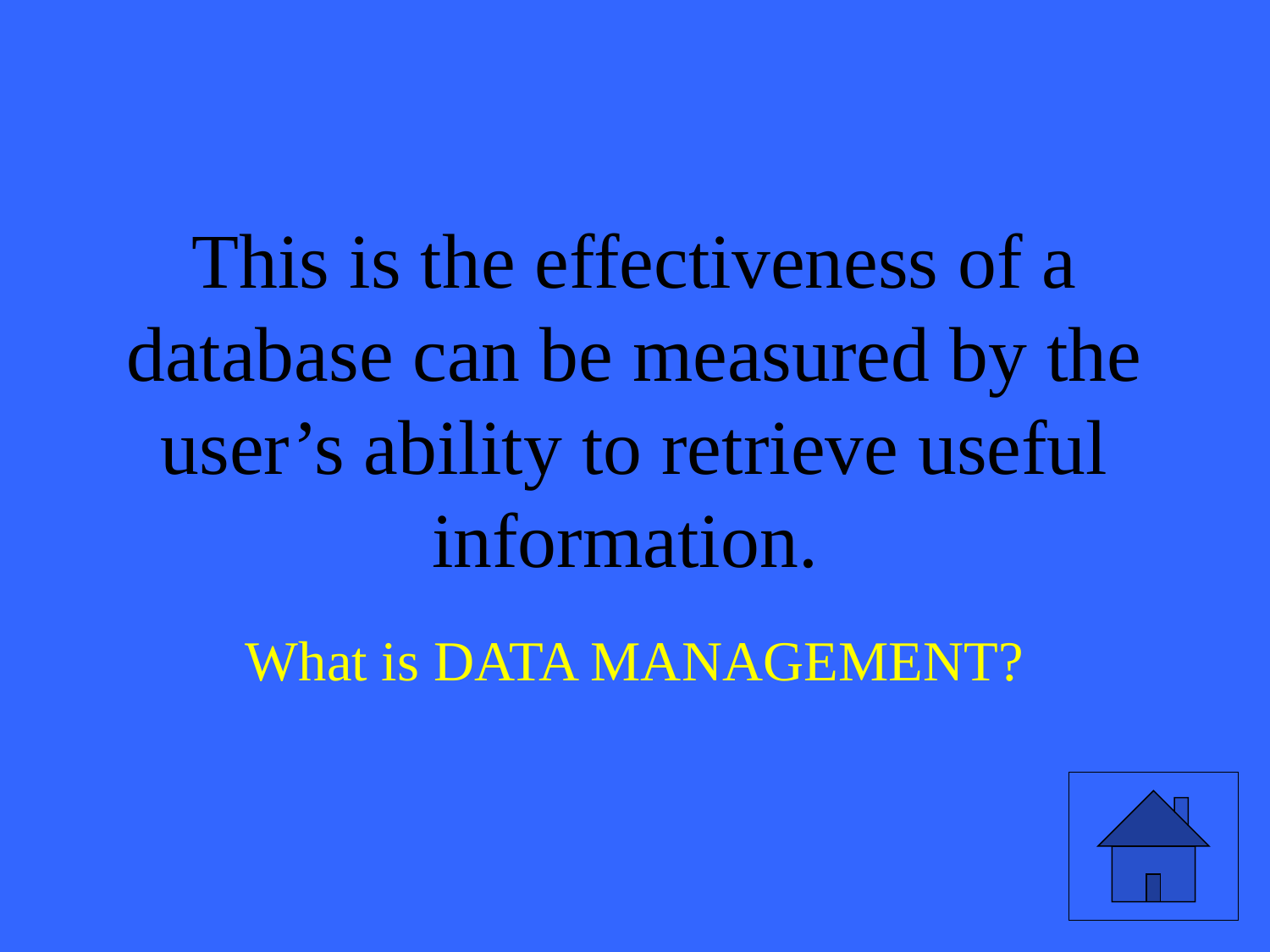

# This is the effectiveness of a database can be measured by the user’s ability to retrieve useful information.

What is DATA MANAGEMENT?